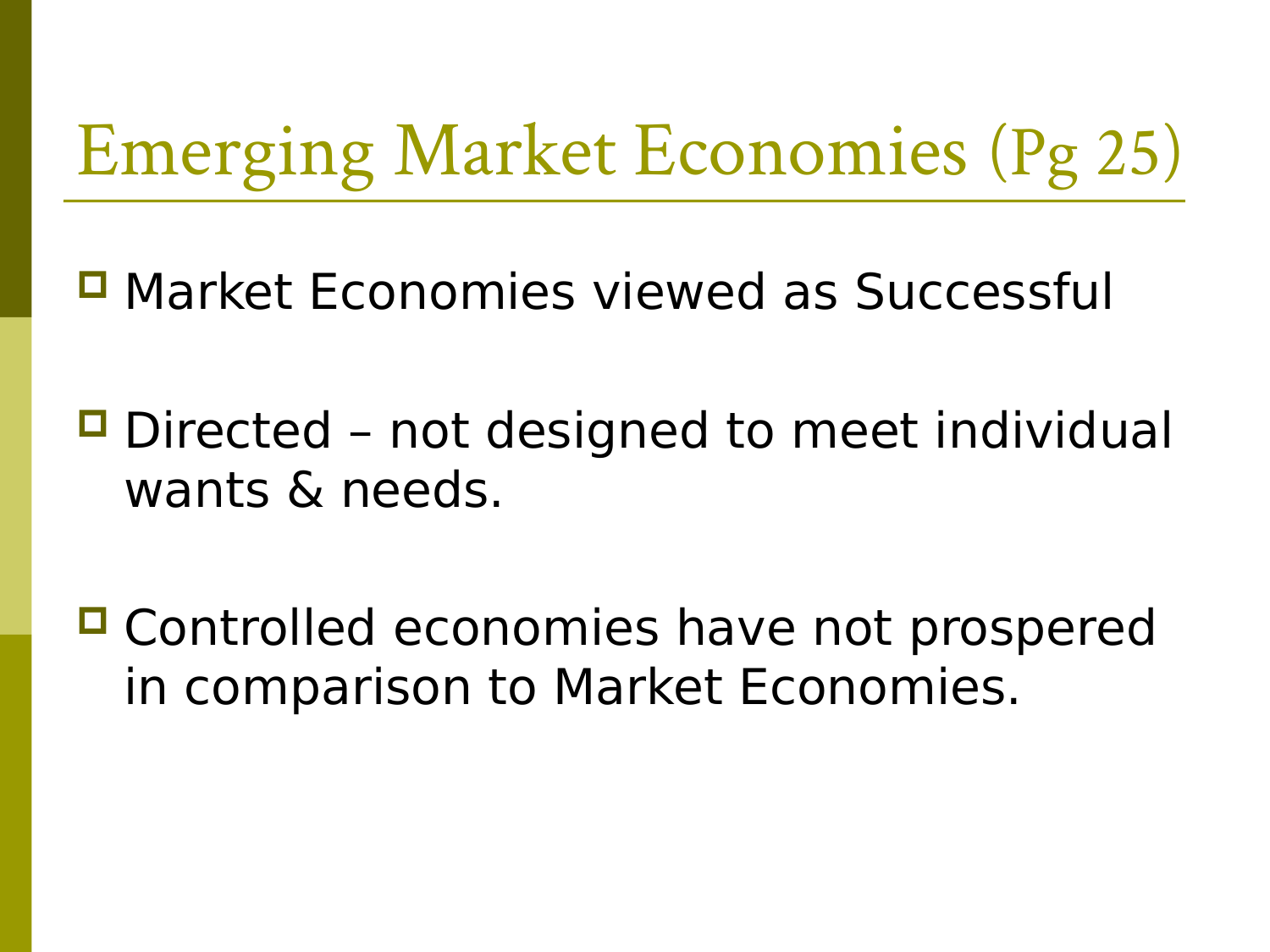

# Emerging Market Economies (Pg 25)
Market Economies viewed as Successful

Directed – not designed to meet individual wants & needs.

Controlled economies have not prospered in comparison to Market Economies.